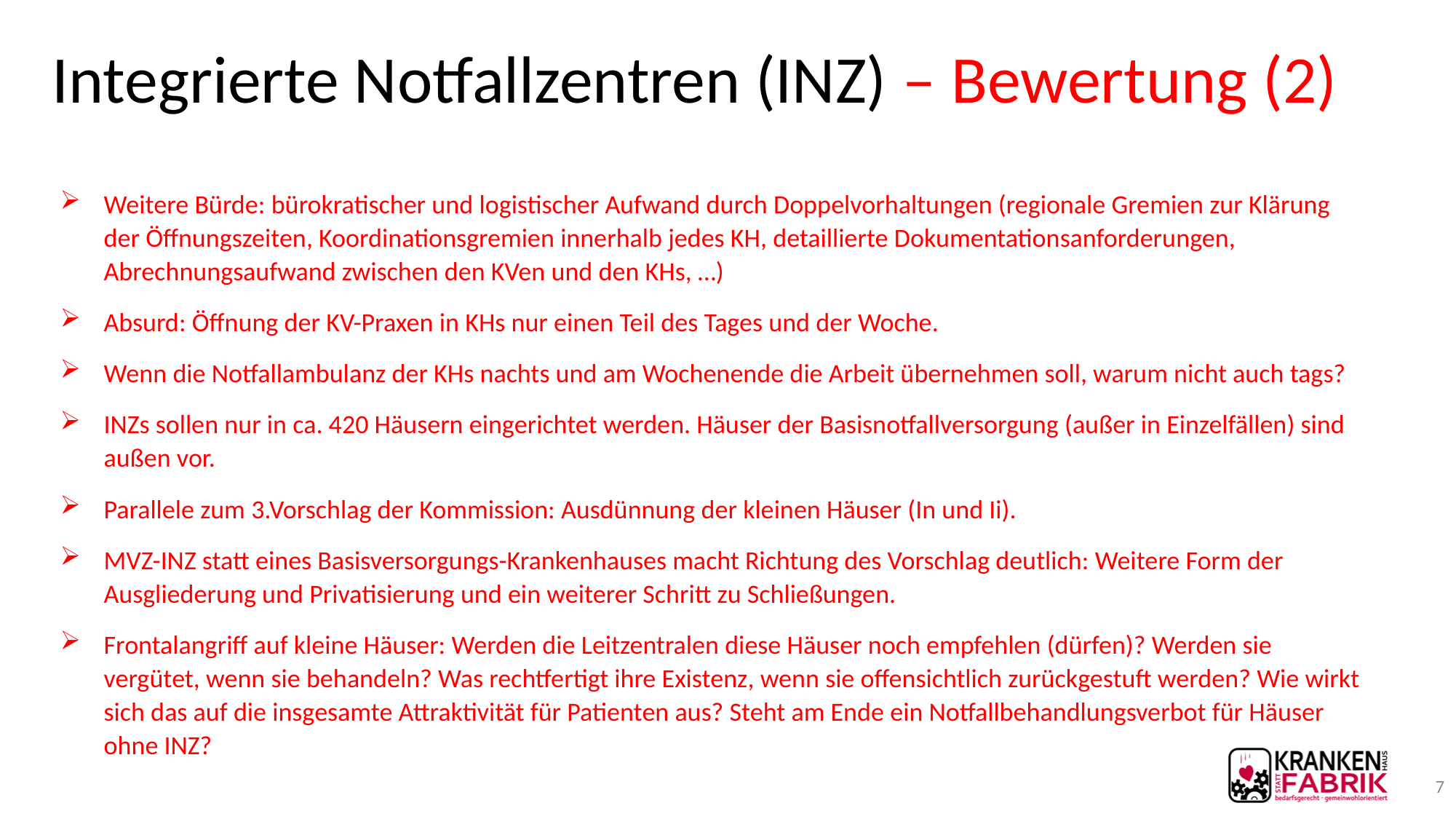

# Integrierte Notfallzentren (INZ) – Bewertung (2)
Weitere Bürde: bürokratischer und logistischer Aufwand durch Doppelvorhaltungen (regionale Gremien zur Klärung der Öffnungszeiten, Koordinationsgremien innerhalb jedes KH, detaillierte Dokumentationsanforderungen, Abrechnungsaufwand zwischen den KVen und den KHs, …)
Absurd: Öffnung der KV-Praxen in KHs nur einen Teil des Tages und der Woche.
Wenn die Notfallambulanz der KHs nachts und am Wochenende die Arbeit übernehmen soll, warum nicht auch tags?
INZs sollen nur in ca. 420 Häusern eingerichtet werden. Häuser der Basisnotfallversorgung (außer in Einzelfällen) sind außen vor.
Parallele zum 3.Vorschlag der Kommission: Ausdünnung der kleinen Häuser (In und Ii).
MVZ-INZ statt eines Basisversorgungs-Krankenhauses macht Richtung des Vorschlag deutlich: Weitere Form der Ausgliederung und Privatisierung und ein weiterer Schritt zu Schließungen.
Frontalangriff auf kleine Häuser: Werden die Leitzentralen diese Häuser noch empfehlen (dürfen)? Werden sie vergütet, wenn sie behandeln? Was rechtfertigt ihre Existenz, wenn sie offensichtlich zurückgestuft werden? Wie wirkt sich das auf die insgesamte Attraktivität für Patienten aus? Steht am Ende ein Notfallbehandlungsverbot für Häuser ohne INZ?
7